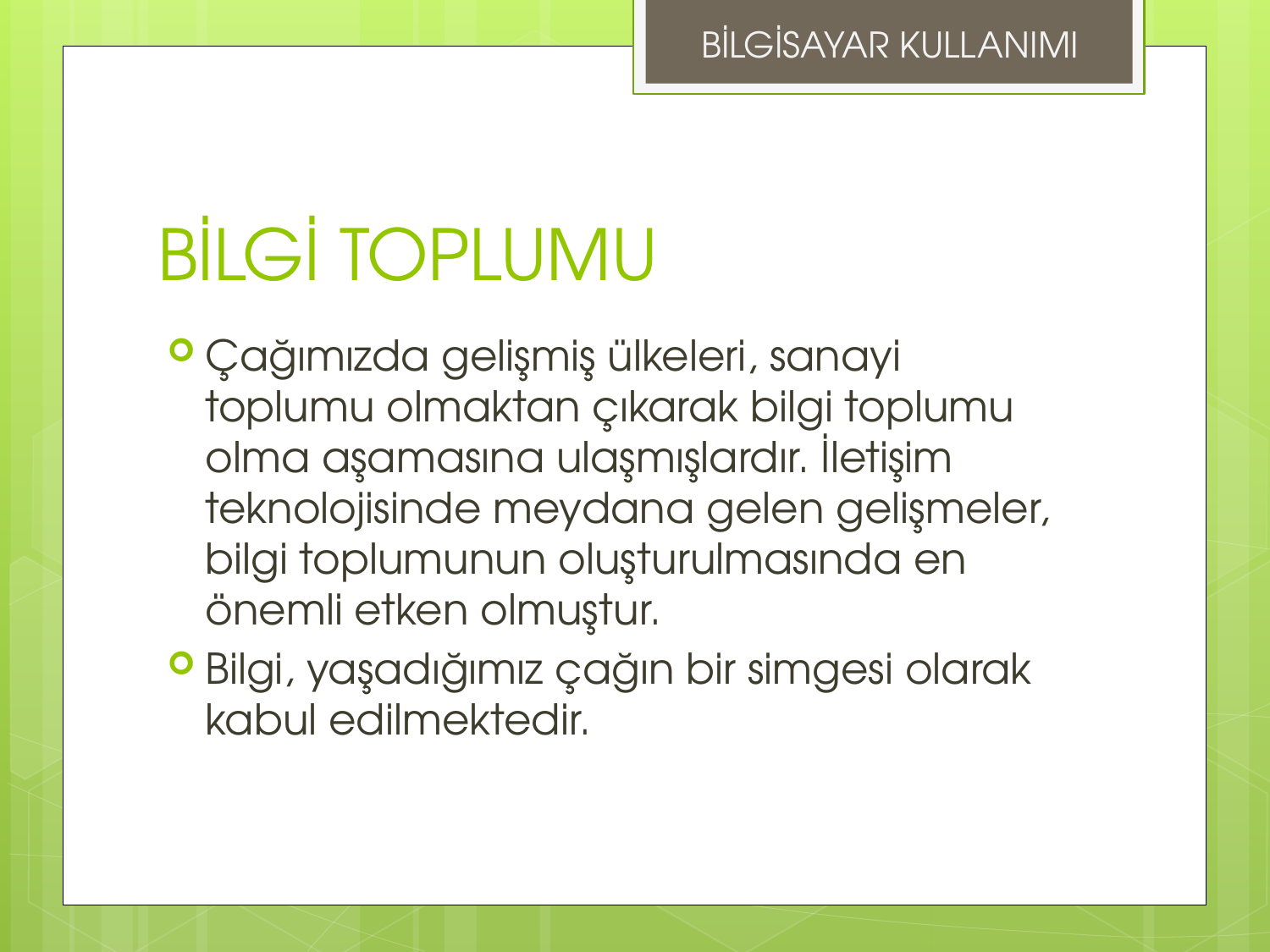

BİLGİSAYAR KULLANIMI
# BİLGİ TOPLUMU
Çağımızda gelişmiş ülkeleri, sanayi toplumu olmaktan çıkarak bilgi toplumu olma aşamasına ulaşmışlardır. İletişim teknolojisinde meydana gelen gelişmeler, bilgi toplumunun oluşturulmasında en önemli etken olmuştur.
Bilgi, yaşadığımız çağın bir simgesi olarak kabul edilmektedir.